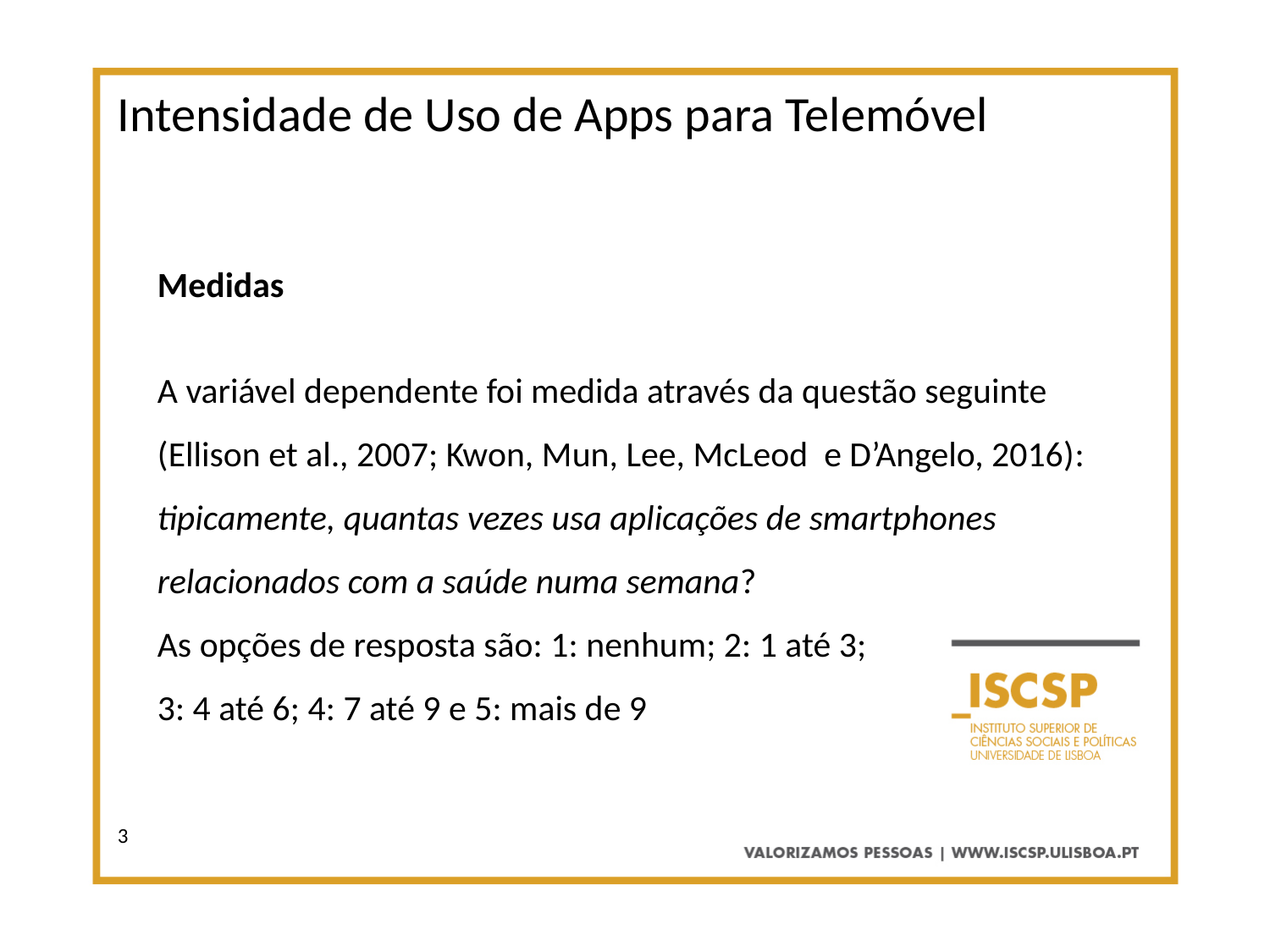

Intensidade de Uso de Apps para Telemóvel
Medidas

A variável dependente foi medida através da questão seguinte (Ellison et al., 2007; Kwon, Mun, Lee, McLeod  e D’Angelo, 2016): tipicamente, quantas vezes usa aplicações de smartphones relacionados com a saúde numa semana?
As opções de resposta são: 1: nenhum; 2: 1 até 3;
3: 4 até 6; 4: 7 até 9 e 5: mais de 9
3